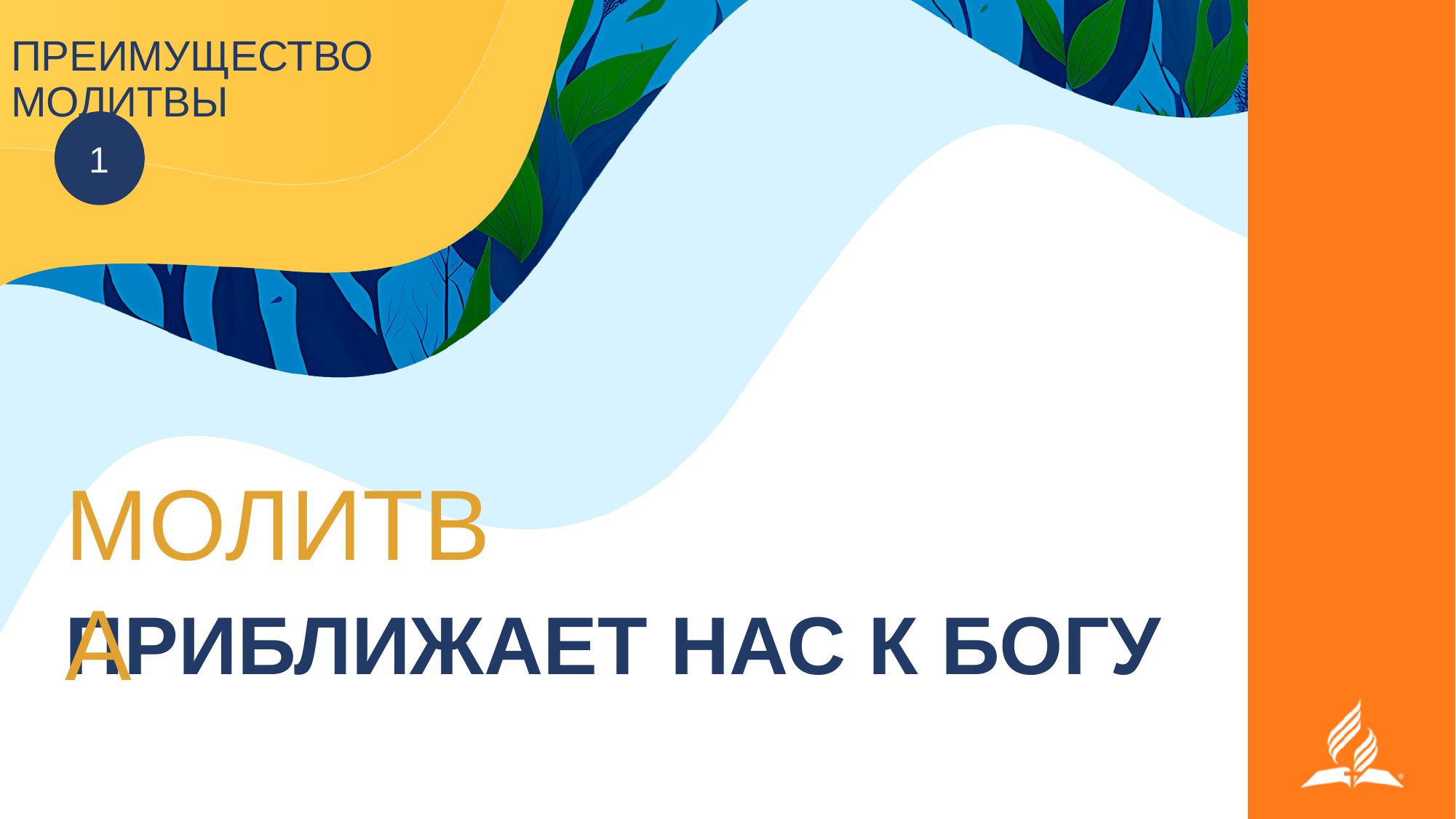

# ПРЕИМУЩЕСТВО МОЛИТВЫ
1
МОЛИТВА
ПРИБЛИЖАЕТ НАС К БОГУ